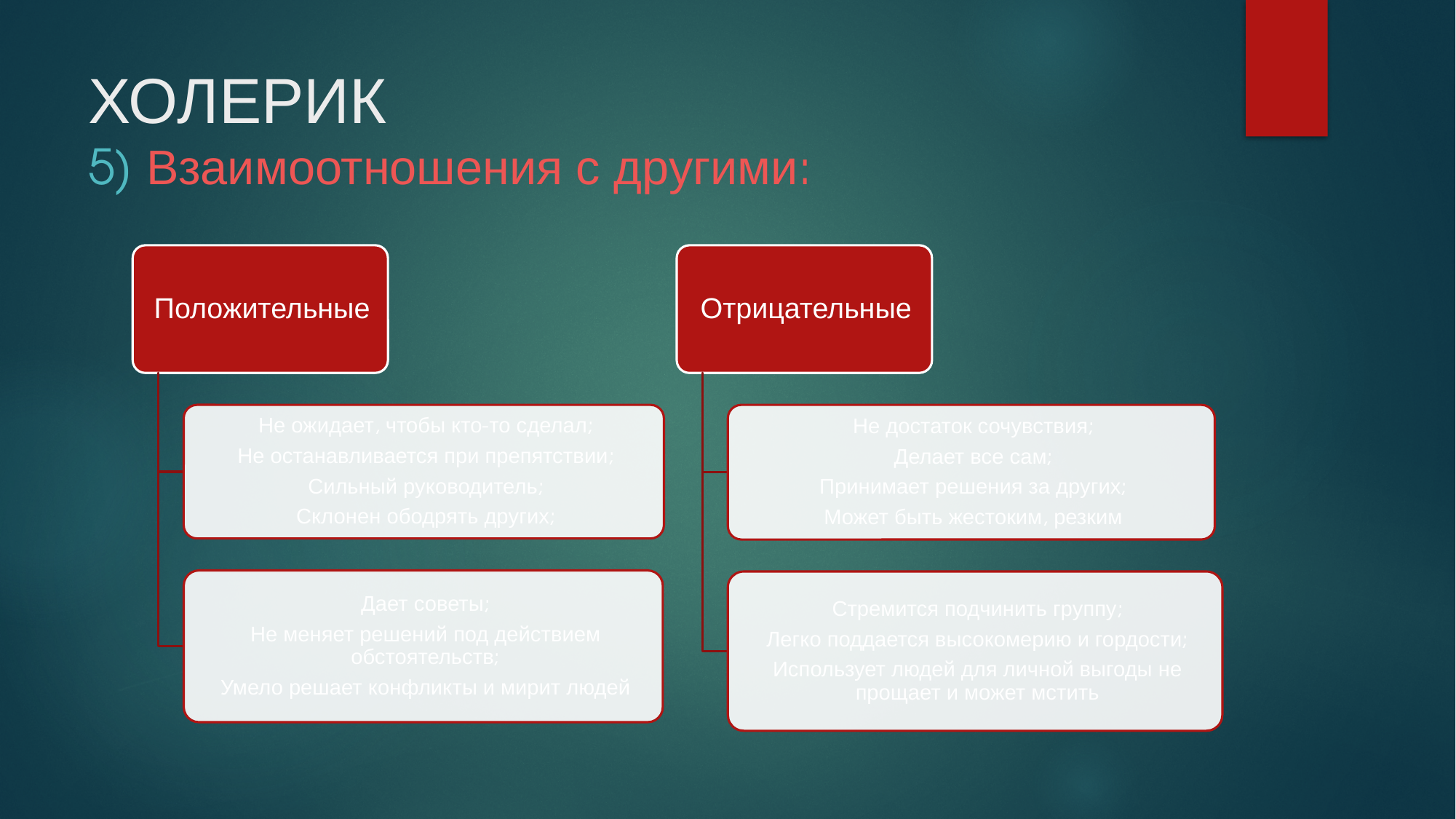

# ХОЛЕРИК 5) Взаимоотношения с другими:
Положительные
Не ожидает, чтобы кто-то сделал;
Не останавливается при препятствии;
Сильный руководитель;
Склонен ободрять других;
Дает советы;
Не меняет решений под действием обстоятельств;
Умело решает конфликты и мирит людей
Отрицательные
Не достаток сочувствия;
Делает все сам;
Принимает решения за других;
Может быть жестоким, резким
Стремится подчинить группу;
Легко поддается высокомерию и гордости;
Использует людей для личной выгоды не прощает и может мстить